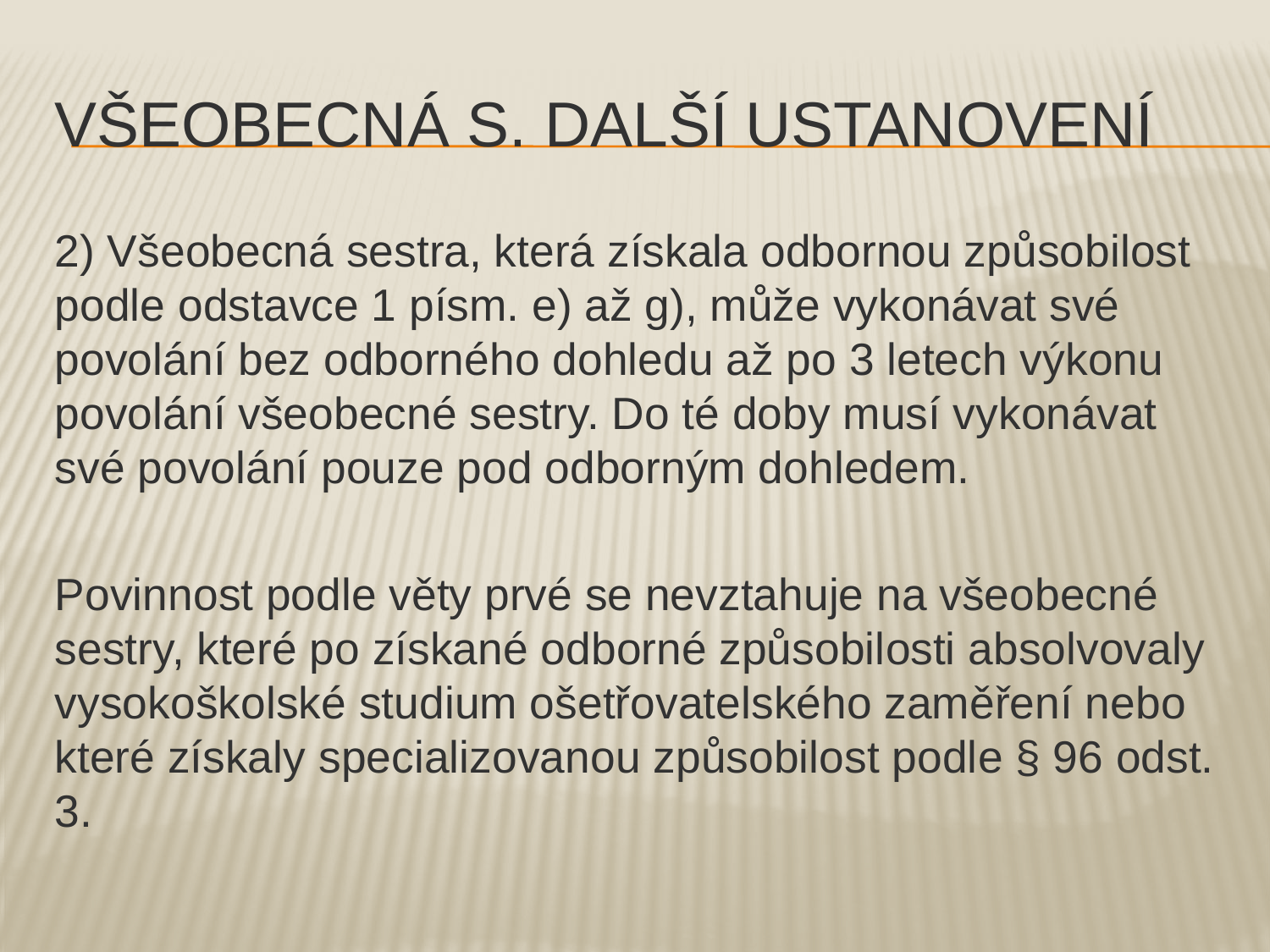

# Všeobecná S. Další ustanovení
2) Všeobecná sestra, která získala odbornou způsobilost podle odstavce 1 písm. e) až g), může vykonávat své povolání bez odborného dohledu až po 3 letech výkonu povolání všeobecné sestry. Do té doby musí vykonávat své povolání pouze pod odborným dohledem.

Povinnost podle věty prvé se nevztahuje na všeobecné sestry, které po získané odborné způsobilosti absolvovaly vysokoškolské studium ošetřovatelského zaměření nebo které získaly specializovanou způsobilost podle § 96 odst. 3.